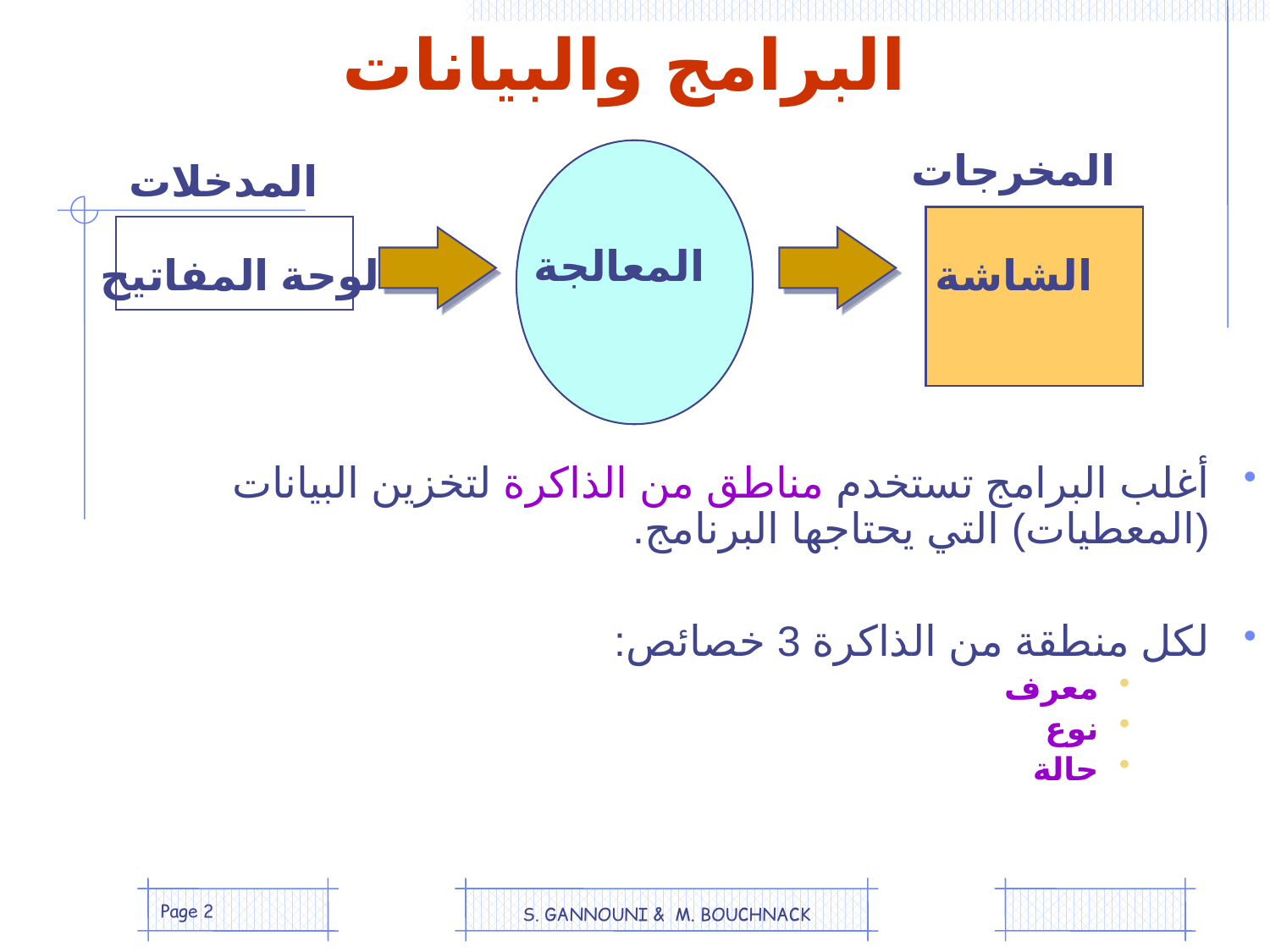

# البرامج والبيانات
المخرجات

المدخلات

المعالجة
لوحة المفاتيح
الشاشة
أغلب البرامج تستخدم مناطق من الذاكرة لتخزين البيانات (المعطيات) التي يحتاجها البرنامج.

لكل منطقة من الذاكرة 3 خصائص:
معرف
نوع
حالة
Page 2
S. GANNOUNI &  M. BOUCHNACK